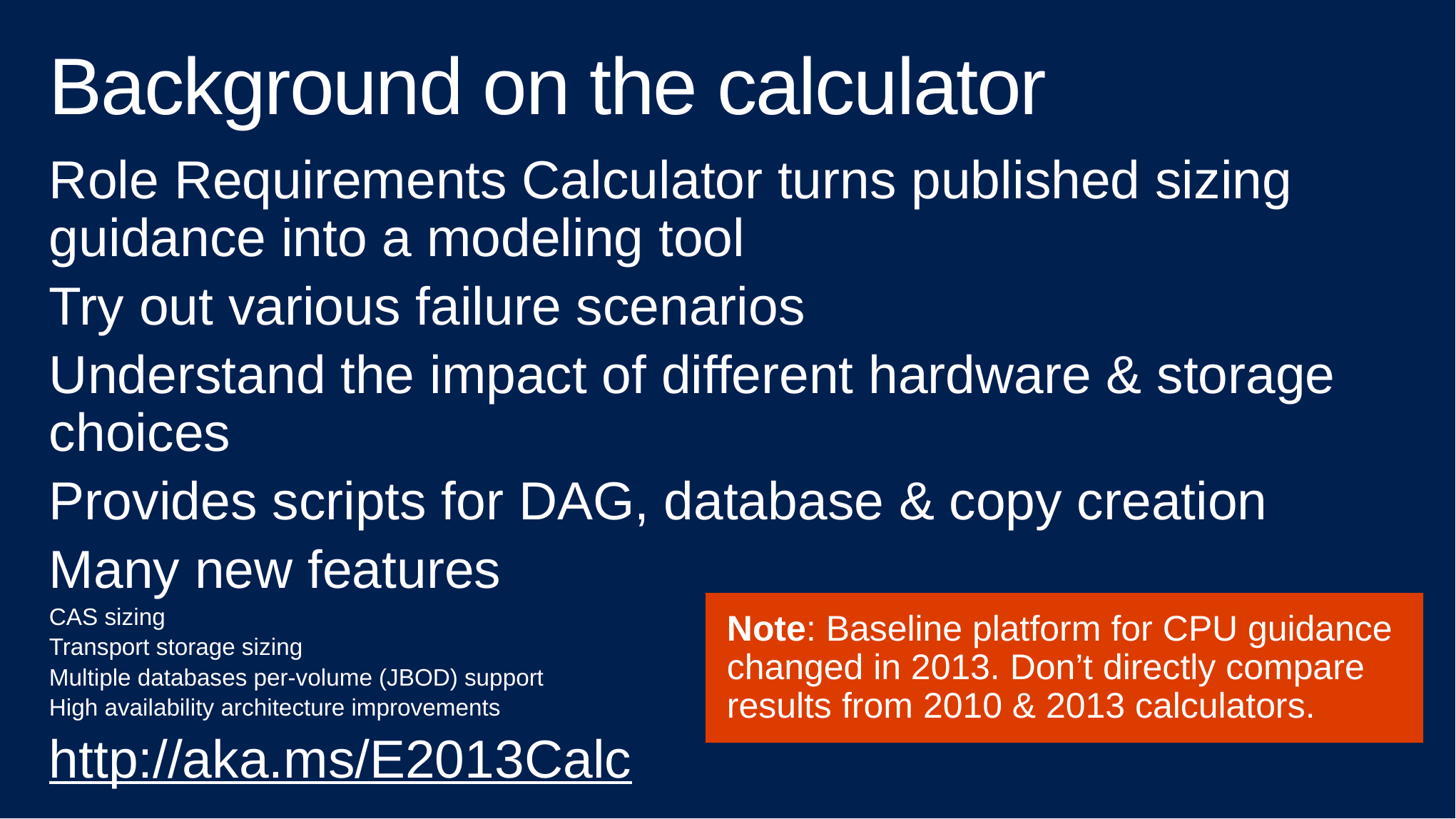

# Background on the calculator
Role Requirements Calculator turns published sizing guidance into a modeling tool
Try out various failure scenarios
Understand the impact of different hardware & storage choices
Provides scripts for DAG, database & copy creation
Many new features
CAS sizing
Transport storage sizing
Multiple databases per-volume (JBOD) support
High availability architecture improvements
http://aka.ms/E2013Calc
Note: Baseline platform for CPU guidance changed in 2013. Don’t directly compare results from 2010 & 2013 calculators.